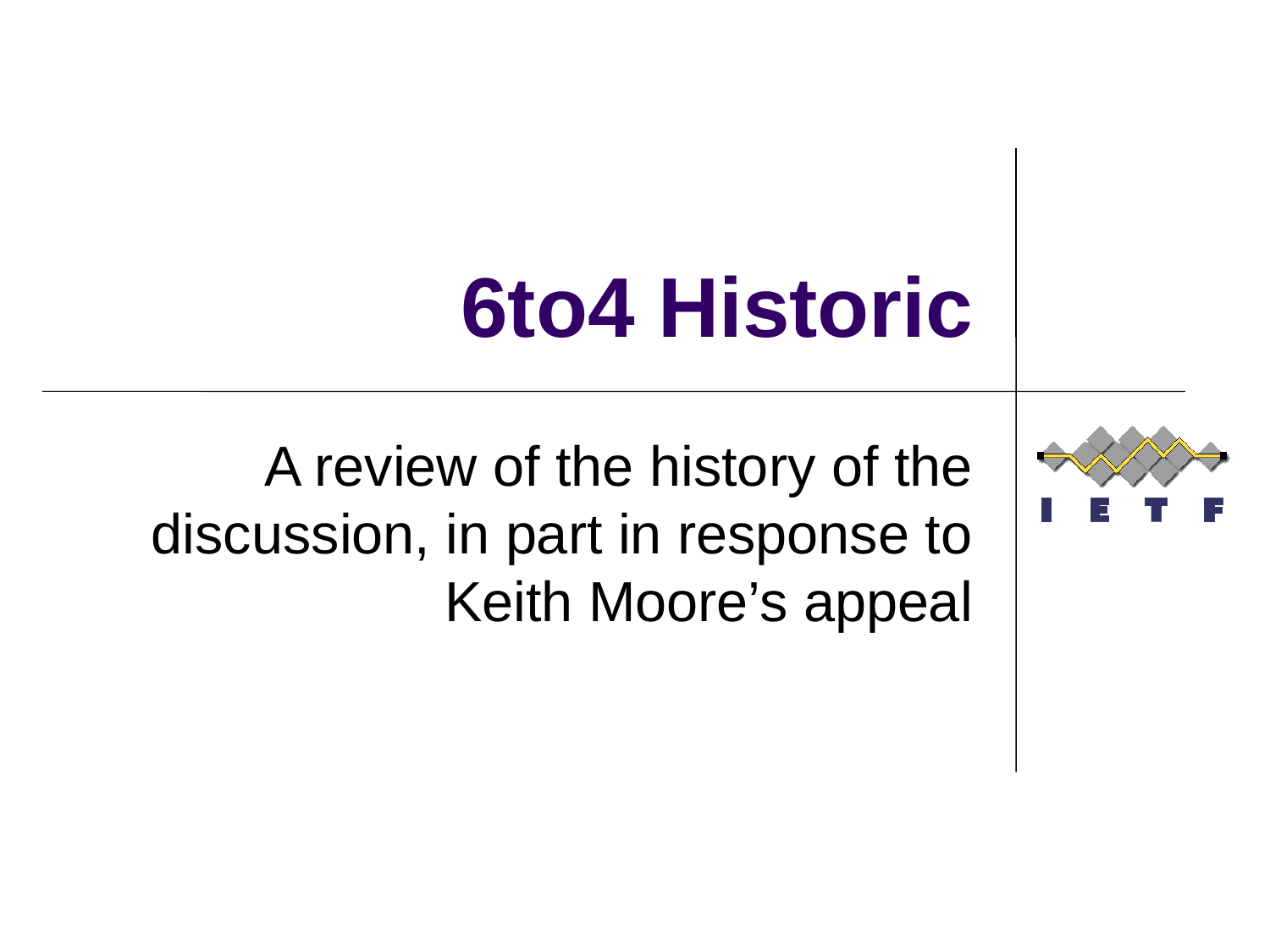

# 6to4 Historic
A review of the history of the discussion, in part in response to Keith Moore’s appeal